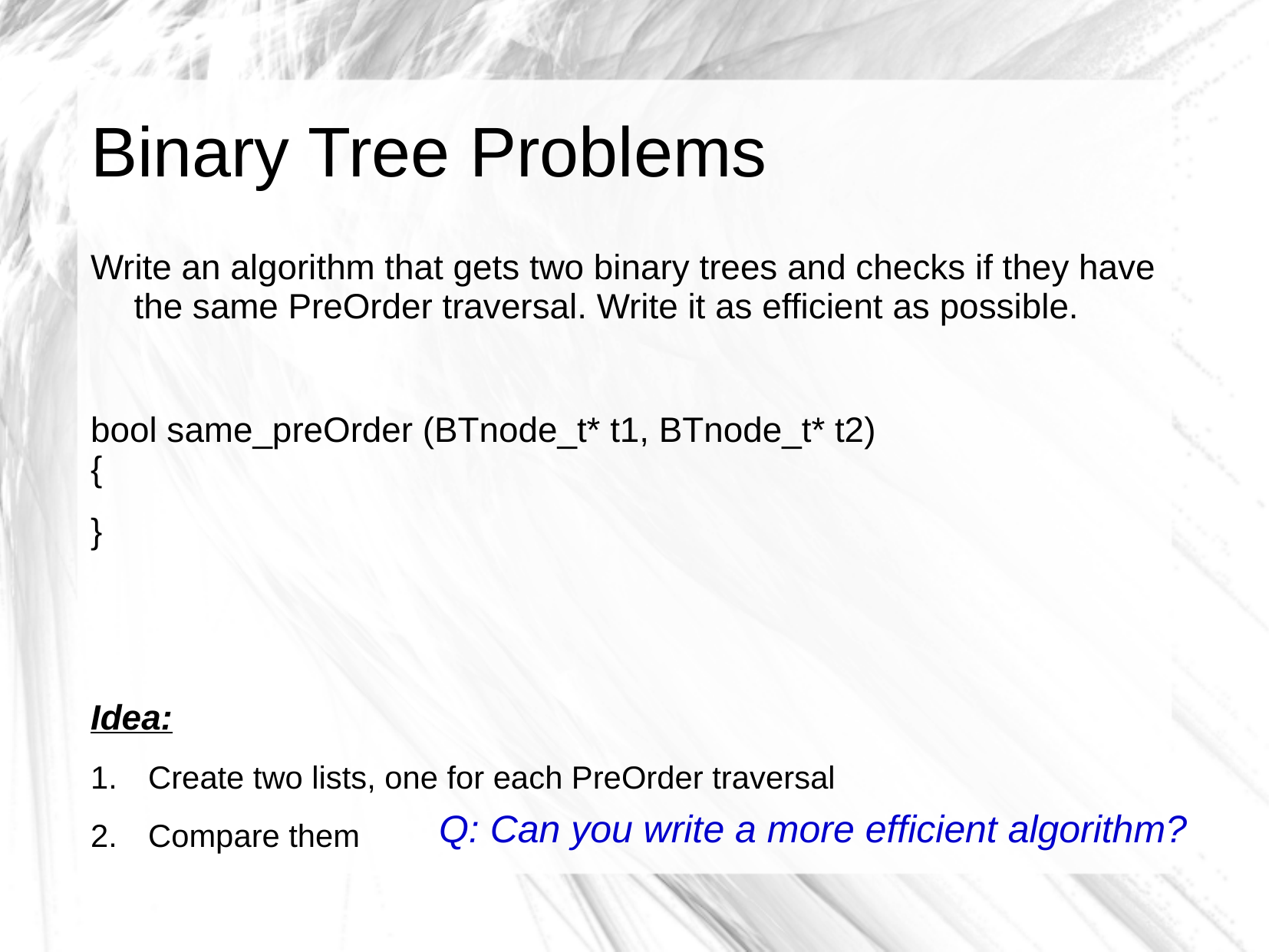

# Binary Tree Problems
Write an algorithm that gets two binary trees and checks if they have the same PreOrder traversal. Write it as efficient as possible.

bool same_preOrder (BTnode_t* t1, BTnode_t* t2)
{
}

Idea:
Create two lists, one for each PreOrder traversal
Compare them
Q: Can you write a more efficient algorithm?